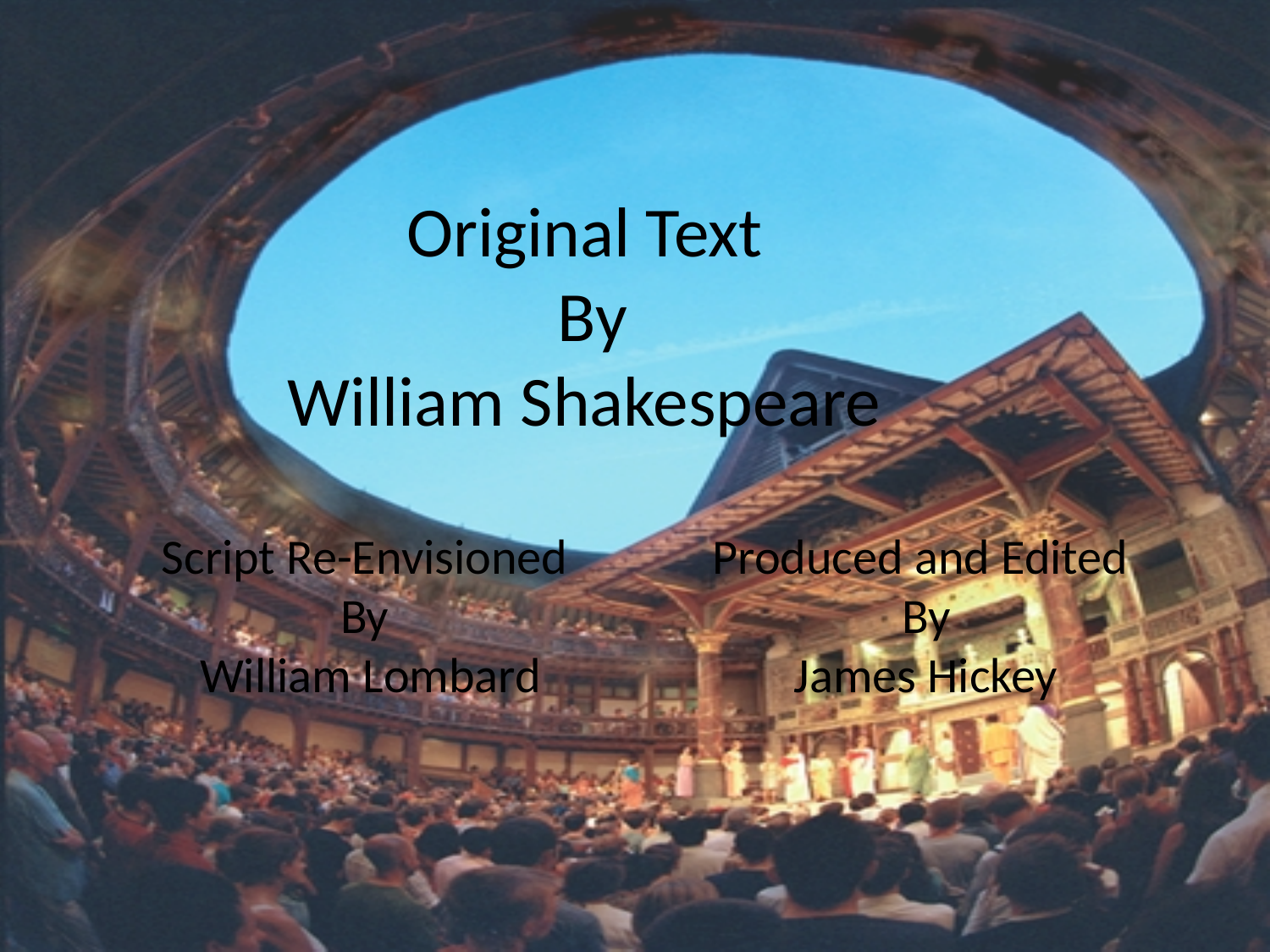

Original Text
By
William Shakespeare
Script Re-Envisioned
By
William Lombard
Produced and Edited
By
James Hickey